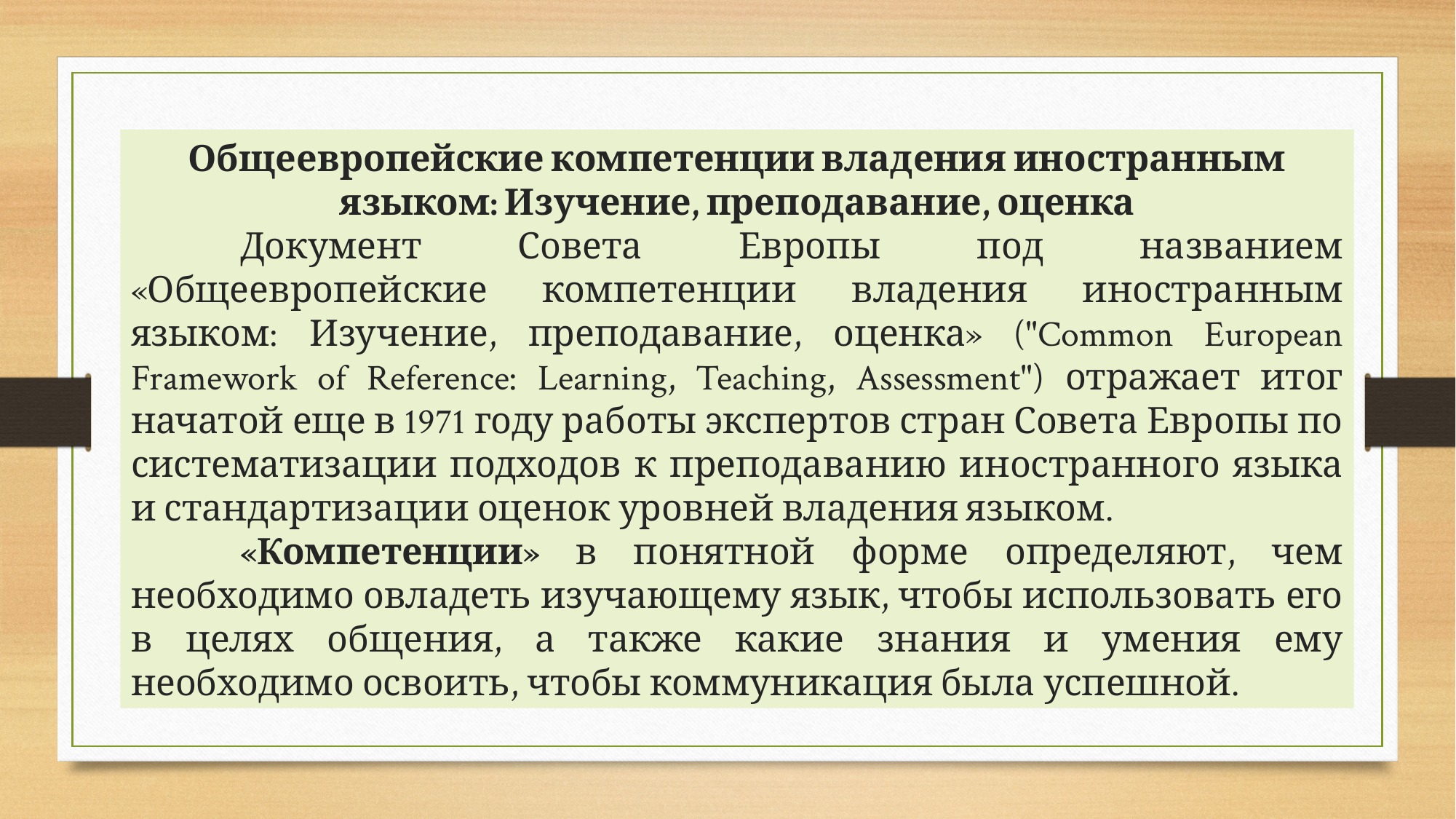

Общеевропейские компетенции владения иностранным языком: Изучение, преподавание, оценка
	Документ Совета Европы под названием «Общеевропейские компетенции владения иностранным языком: Изучение, преподавание, оценка» ("Common European Framework of Reference: Learning, Teaching, Assessment") отражает итог начатой еще в 1971 году работы экспертов стран Совета Европы по систематизации подходов к преподаванию иностранного языка и стандартизации оценок уровней владения языком.
	«Компетенции» в понятной форме определяют, чем необходимо овладеть изучающему язык, чтобы использовать его в целях общения, а также какие знания и умения ему необходимо освоить, чтобы коммуникация была успешной.